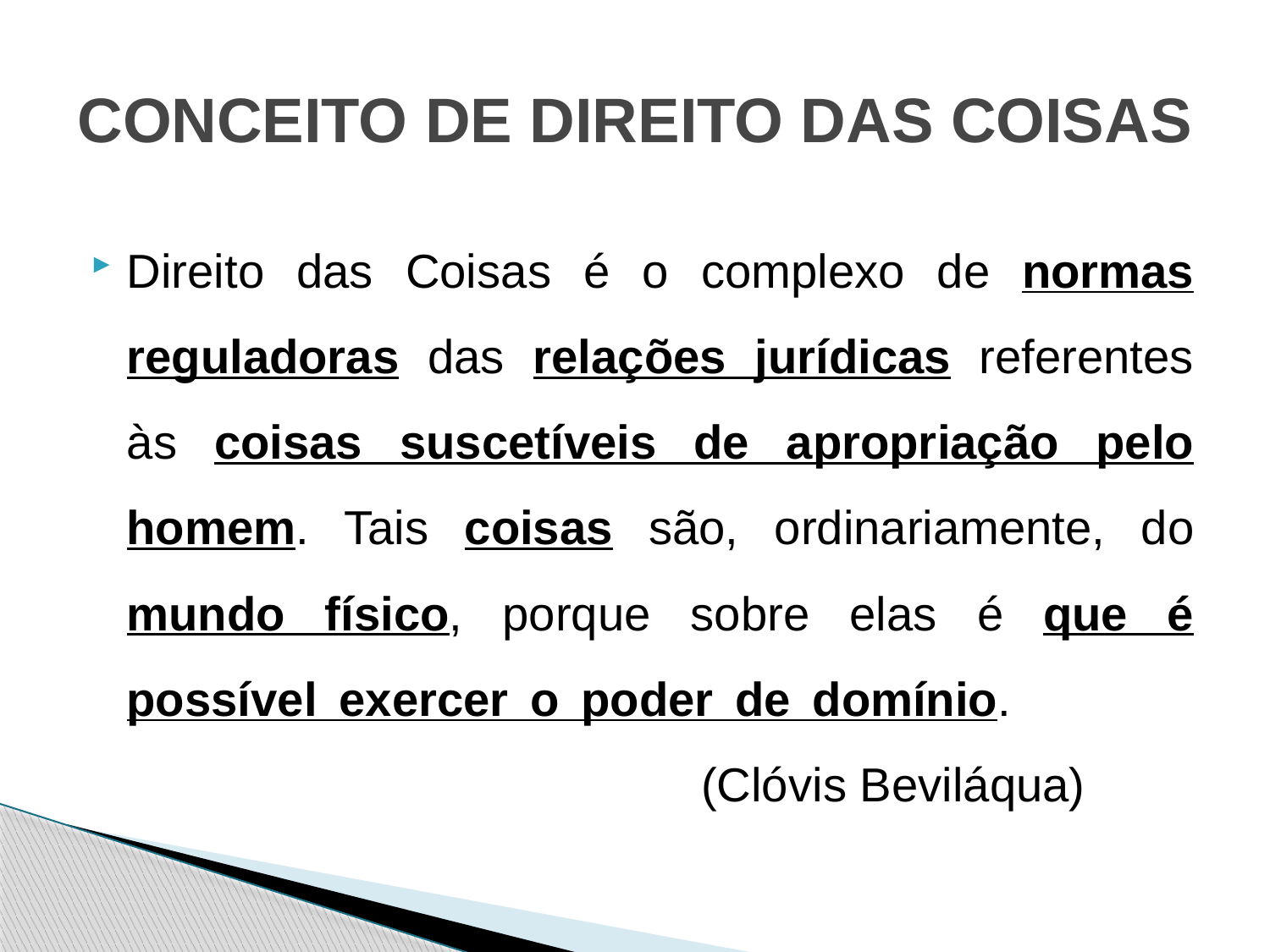

# CONCEITO DE DIREITO DAS COISAS
Direito das Coisas é o complexo de normas reguladoras das relações jurídicas referentes às coisas suscetíveis de apropriação pelo homem. Tais coisas são, ordinariamente, do mundo físico, porque sobre elas é que é possível exercer o poder de domínio. 						     (Clóvis Beviláqua)